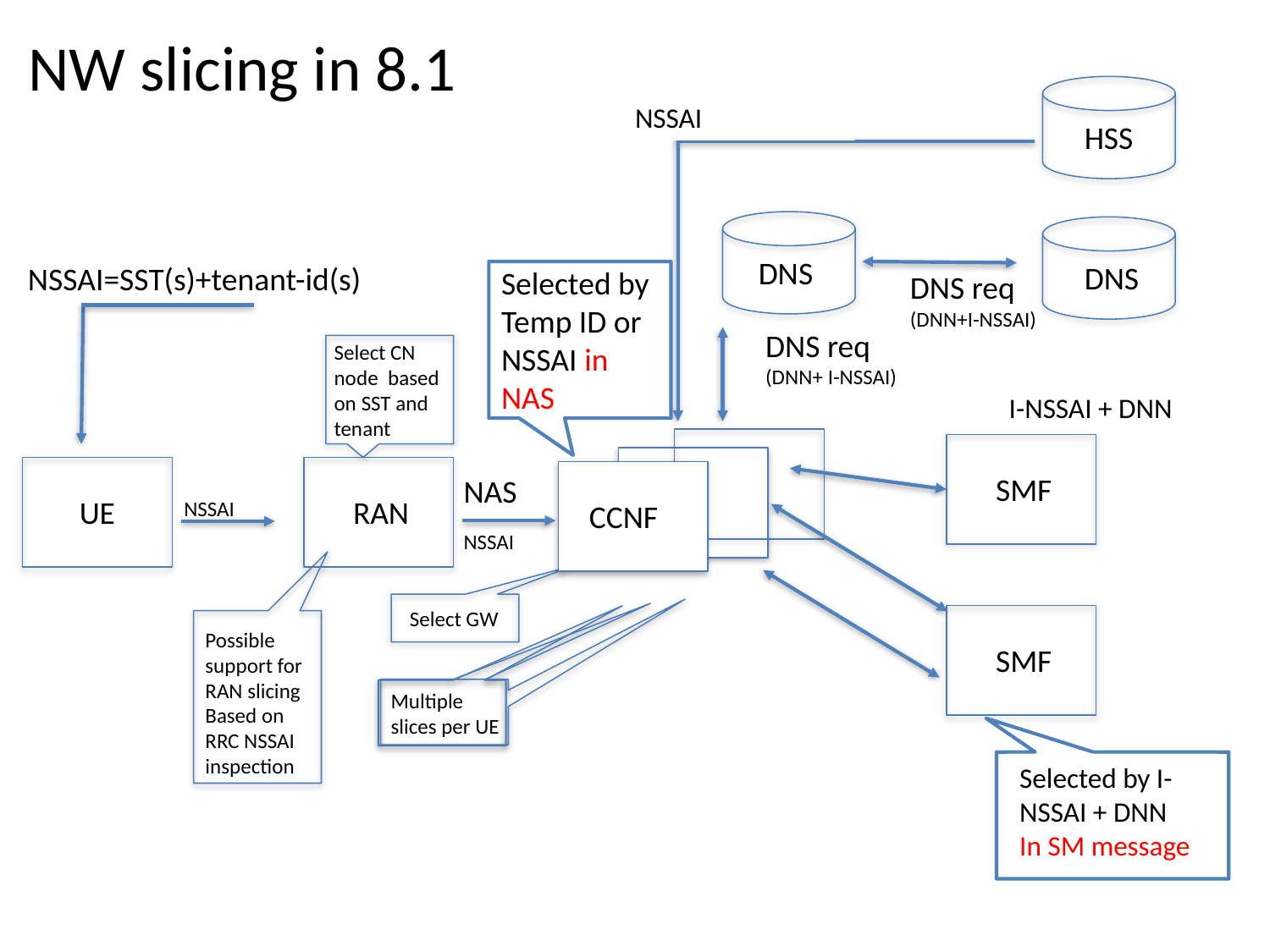

NW slicing in 8.1

NSSAI
HSS

DNS
DNS
NSSAI=SST(s)+tenant-id(s)
DNS req (DNN+I-NSSAI)
Selected by Temp ID or NSSAI in NAS
DNS req (DNN+ I-NSSAI)
Select CN node  based on SST and tenant

I-NSSAI + DNN

CCNF
SMF
NAS
UE
RAN
NSSAI
NSSAI

Select GW

Possible support for RAN slicing
Based on RRC NSSAI inspection
SMF

Multiple slices per UE

Selected by I-NSSAI + DNN
In SM message